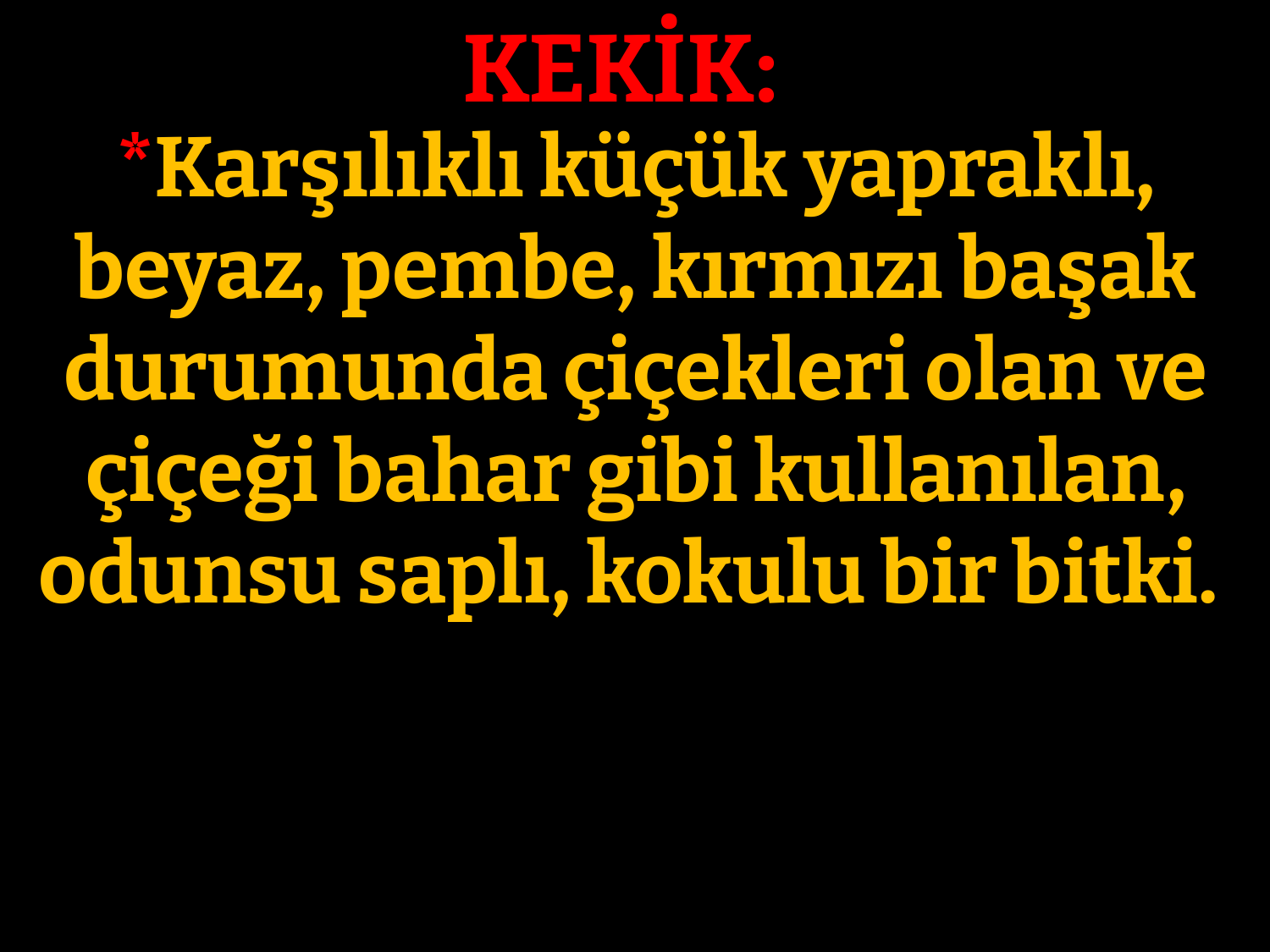

KEKİK:
*Karşılıklı küçük yapraklı, beyaz, pembe, kırmızı başak durumunda çiçekleri olan ve çiçeği bahar gibi kullanılan, odunsu saplı, kokulu bir bitki.